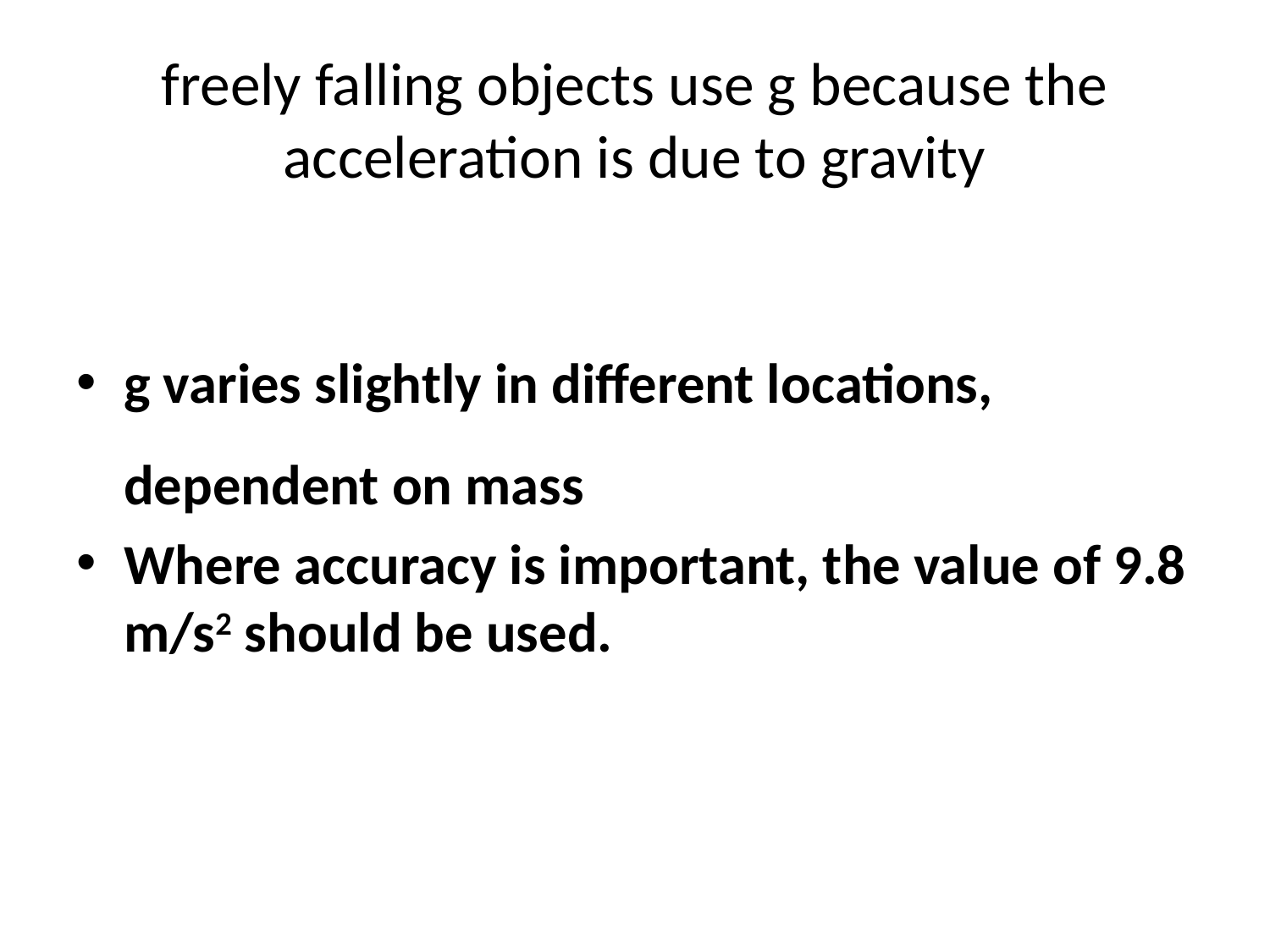

# freely falling objects use g because the acceleration is due to gravity
g varies slightly in different locations, dependent on mass
Where accuracy is important, the value of 9.8 m/s2 should be used.